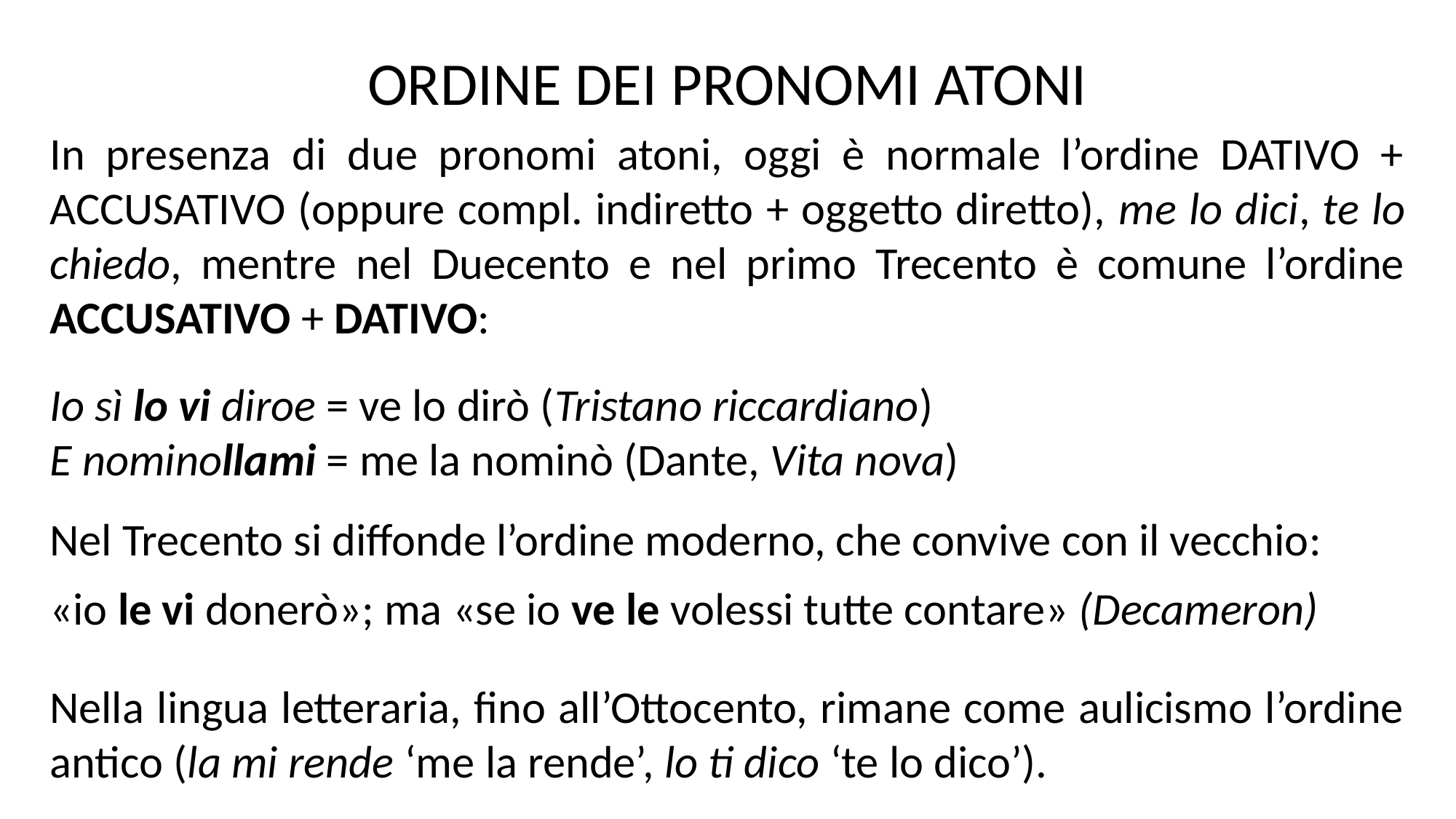

ORDINE DEI PRONOMI ATONI
In presenza di due pronomi atoni, oggi è normale l’ordine DATIVO + ACCUSATIVO (oppure compl. indiretto + oggetto diretto), me lo dici, te lo chiedo, mentre nel Duecento e nel primo Trecento è comune l’ordine ACCUSATIVO + DATIVO:

Io sì lo vi diroe = ve lo dirò (Tristano riccardiano)
E nominollami = me la nominò (Dante, Vita nova)

Nel Trecento si diffonde l’ordine moderno, che convive con il vecchio:

«io le vi donerò»; ma «se io ve le volessi tutte contare» (Decameron)

Nella lingua letteraria, fino all’Ottocento, rimane come aulicismo l’ordine antico (la mi rende ‘me la rende’, lo ti dico ‘te lo dico’).